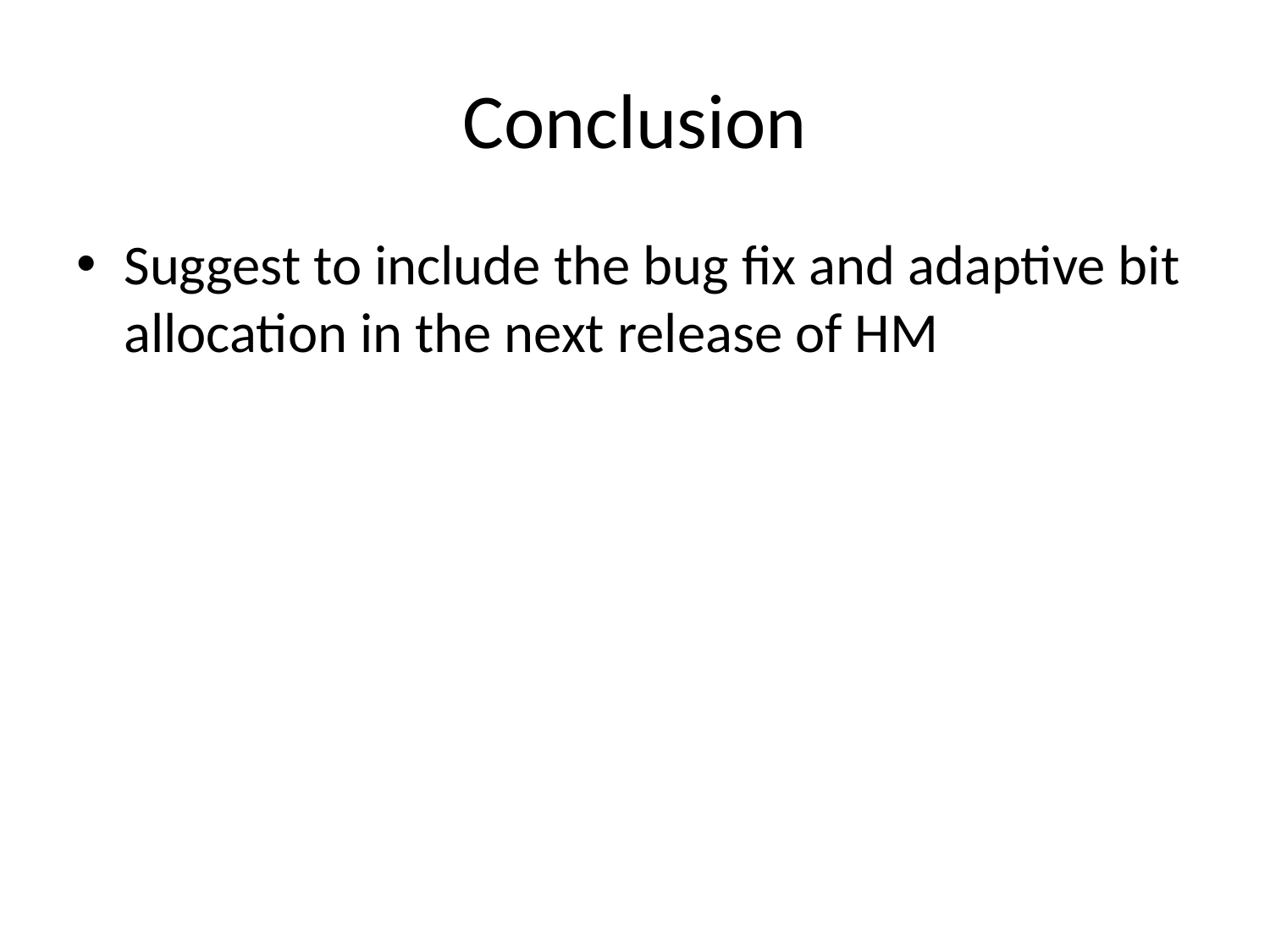

# Conclusion
Suggest to include the bug fix and adaptive bit allocation in the next release of HM